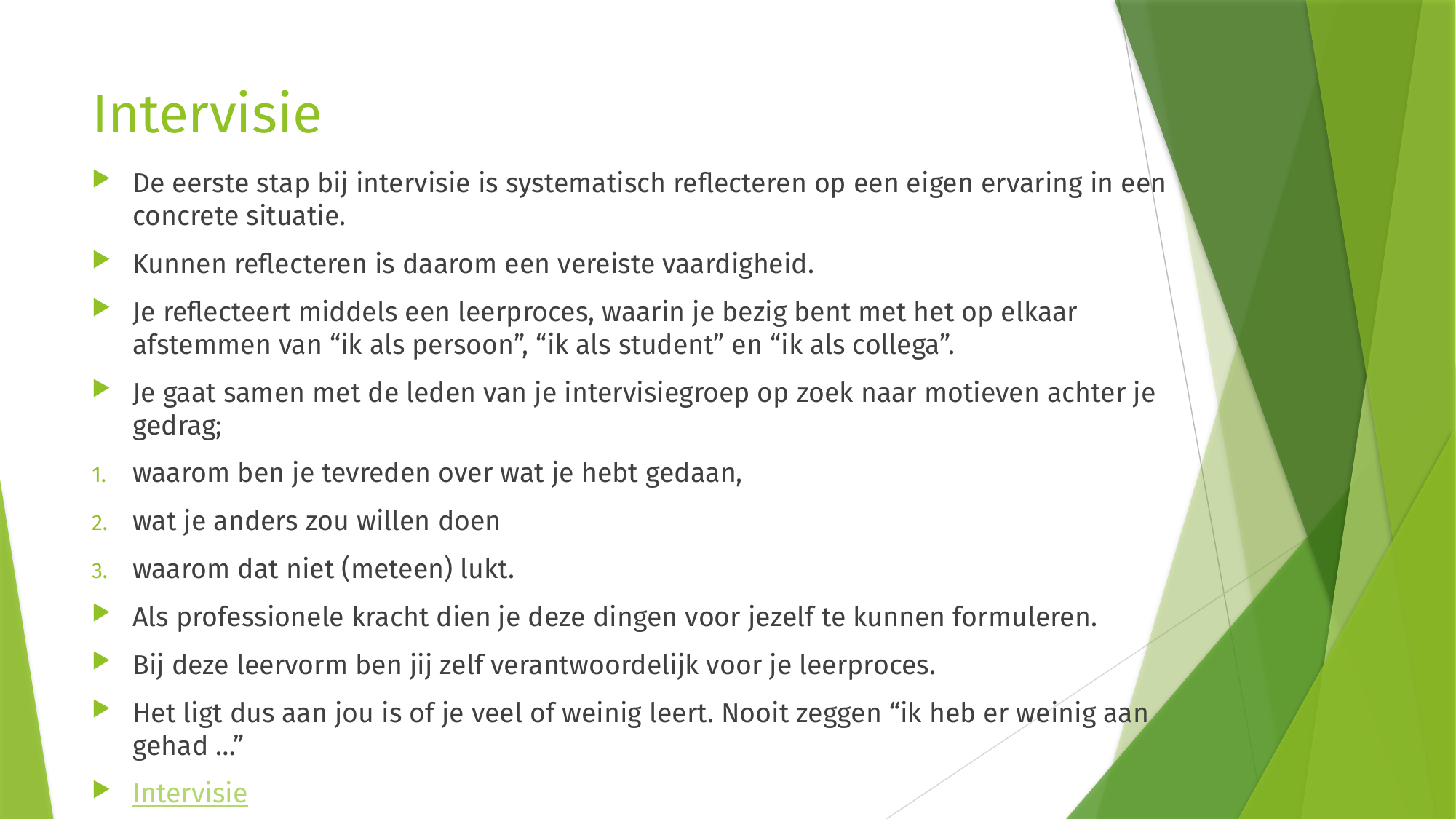

# Intervisie
De eerste stap bij intervisie is systematisch reflecteren op een eigen ervaring in een concrete situatie.
Kunnen reflecteren is daarom een vereiste vaardigheid.
Je reflecteert middels een leerproces, waarin je bezig bent met het op elkaar afstemmen van “ik als persoon”, “ik als student” en “ik als collega”.
Je gaat samen met de leden van je intervisiegroep op zoek naar motieven achter je gedrag;
waarom ben je tevreden over wat je hebt gedaan,
wat je anders zou willen doen
waarom dat niet (meteen) lukt.
Als professionele kracht dien je deze dingen voor jezelf te kunnen formuleren.
Bij deze leervorm ben jij zelf verantwoordelijk voor je leerproces.
Het ligt dus aan jou is of je veel of weinig leert. Nooit zeggen “ik heb er weinig aan gehad …”
Intervisie